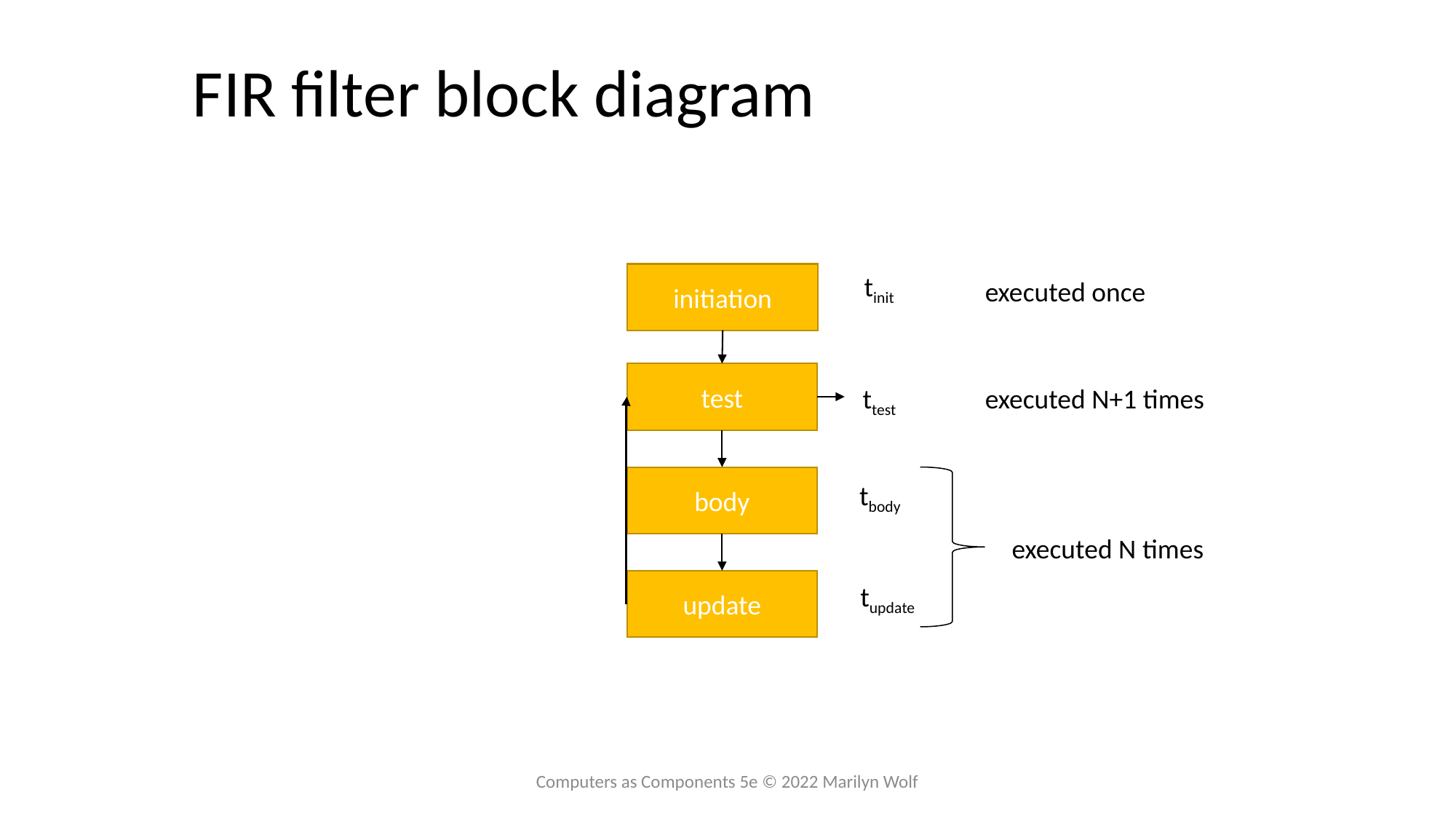

FIR filter block diagram
initiation
tinit
executed once
test
ttest
executed N+1 times
body

tbody
executed N times
update
tupdate
Computers as Components 5e © 2022 Marilyn Wolf